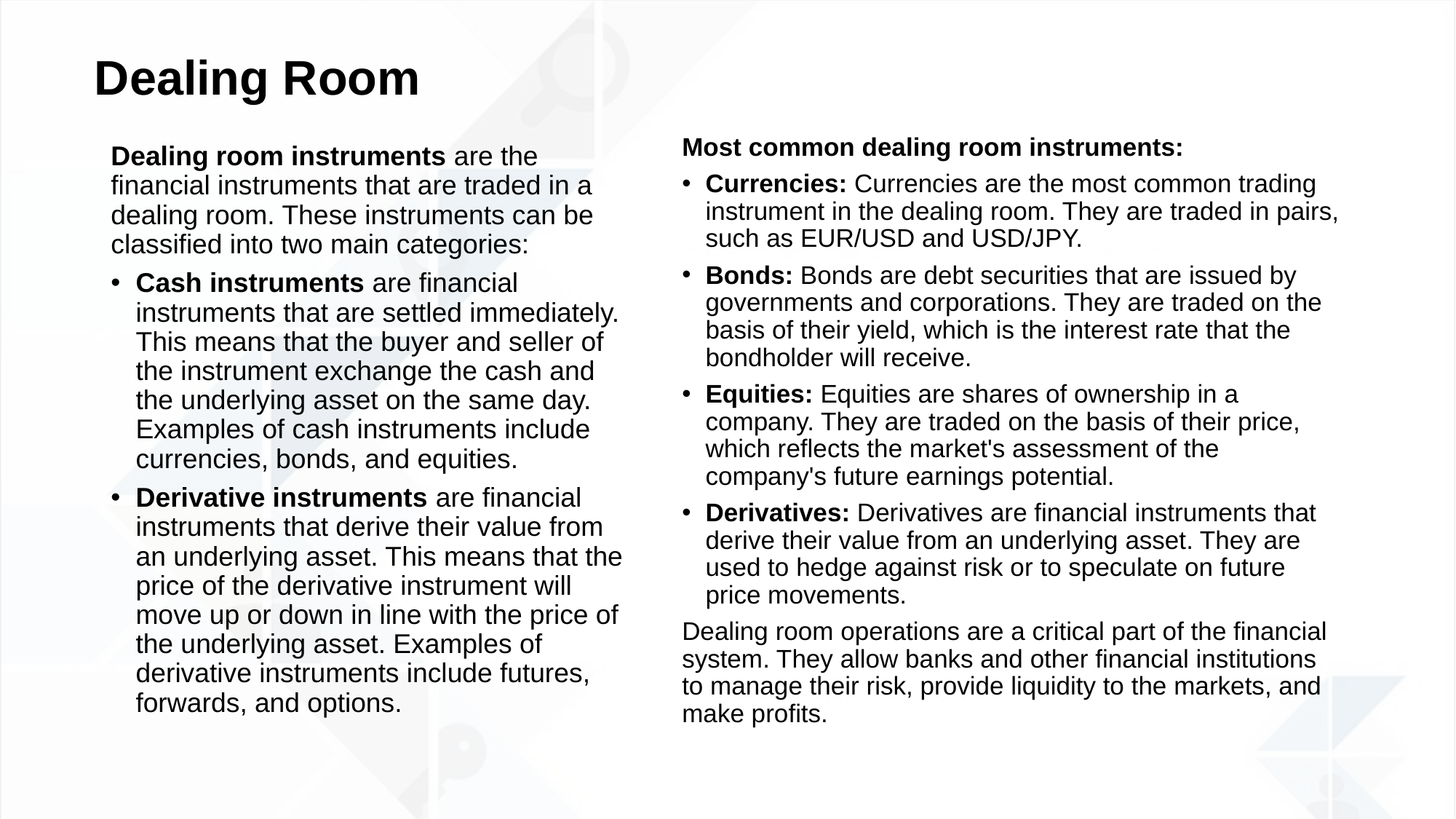

# Dealing Room
Most common dealing room instruments:
Currencies: Currencies are the most common trading instrument in the dealing room. They are traded in pairs, such as EUR/USD and USD/JPY.
Bonds: Bonds are debt securities that are issued by governments and corporations. They are traded on the basis of their yield, which is the interest rate that the bondholder will receive.
Equities: Equities are shares of ownership in a company. They are traded on the basis of their price, which reflects the market's assessment of the company's future earnings potential.
Derivatives: Derivatives are financial instruments that derive their value from an underlying asset. They are used to hedge against risk or to speculate on future price movements.
Dealing room operations are a critical part of the financial system. They allow banks and other financial institutions to manage their risk, provide liquidity to the markets, and make profits.
Dealing room instruments are the financial instruments that are traded in a dealing room. These instruments can be classified into two main categories:
Cash instruments are financial instruments that are settled immediately. This means that the buyer and seller of the instrument exchange the cash and the underlying asset on the same day. Examples of cash instruments include currencies, bonds, and equities.
Derivative instruments are financial instruments that derive their value from an underlying asset. This means that the price of the derivative instrument will move up or down in line with the price of the underlying asset. Examples of derivative instruments include futures, forwards, and options.